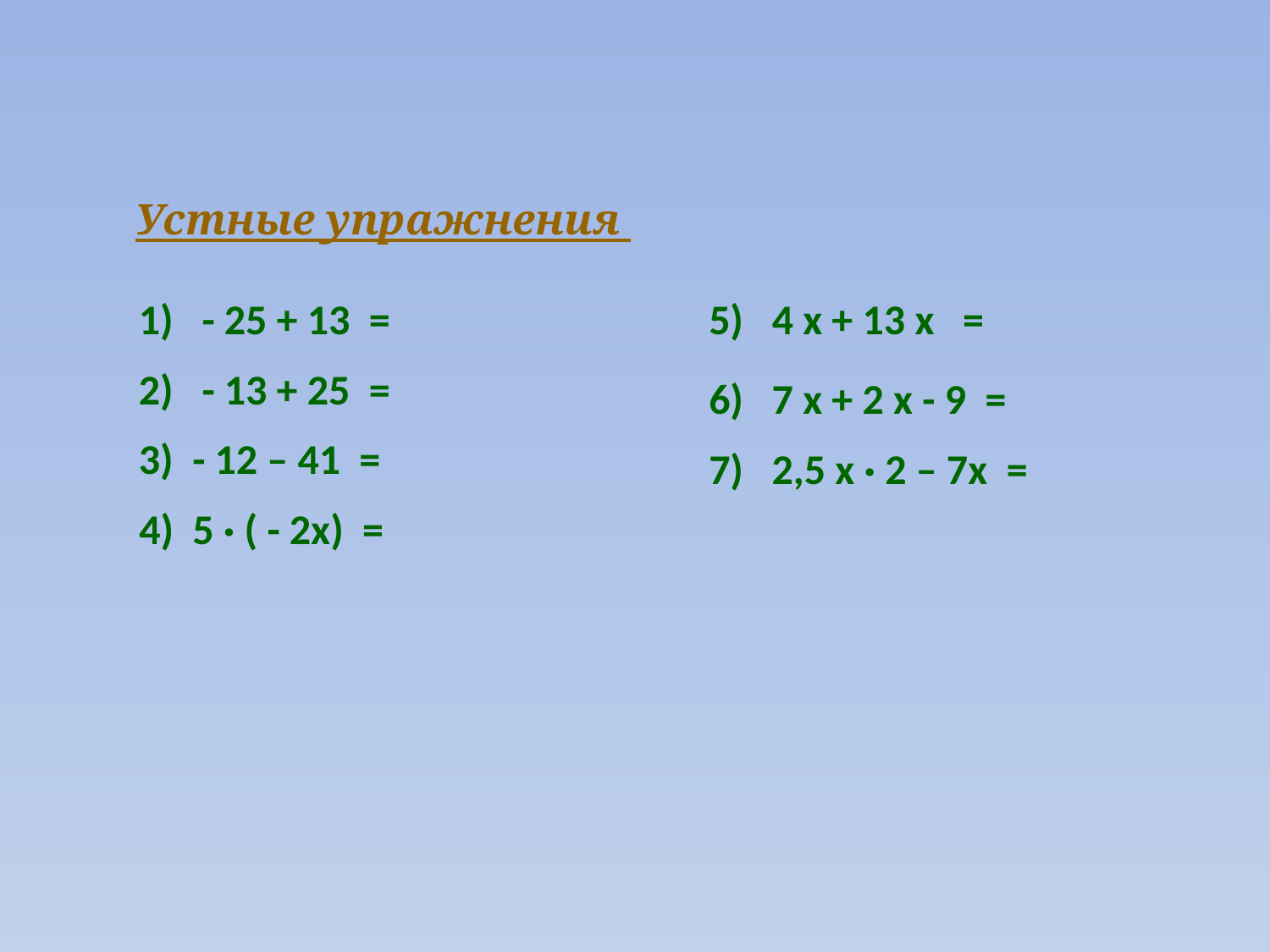

Устные упражнения
1)   - 25 + 13  =
5)   4 х + 13 х   =
2)   - 13 + 25  =
6)   7 х + 2 х - 9  =
3)  - 12 – 41  =
7)   2,5 х · 2 – 7х  =
4)  5 · ( - 2х)  =